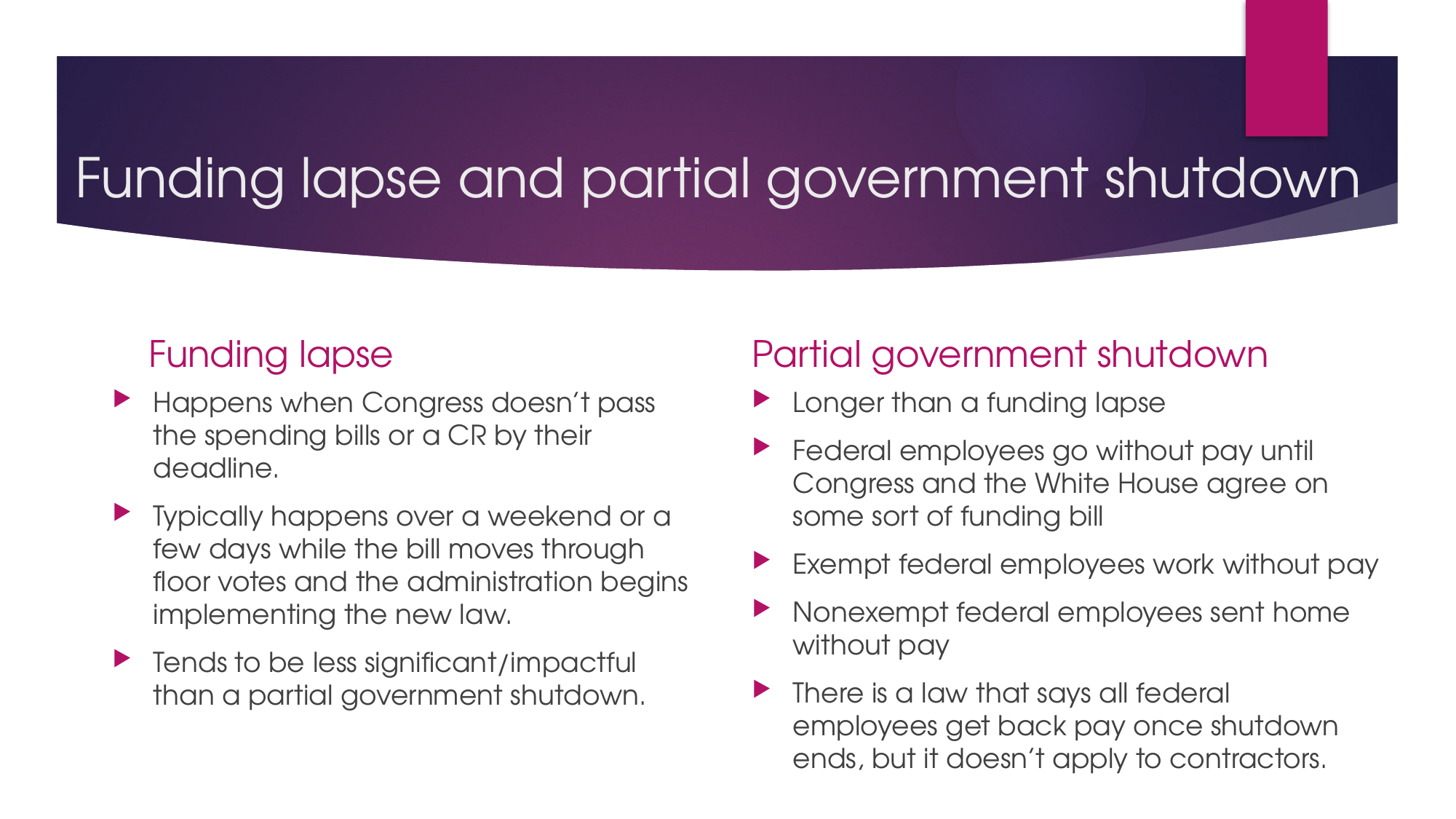

# Funding lapse and partial government shutdown
Funding lapse
Partial government shutdown
Happens when Congress doesn’t pass the spending bills or a CR by their deadline.
Typically happens over a weekend or a few days while the bill moves through floor votes and the administration begins implementing the new law.
Tends to be less significant/impactful than a partial government shutdown.
Longer than a funding lapse
Federal employees go without pay until Congress and the White House agree on some sort of funding bill
Exempt federal employees work without pay
Nonexempt federal employees sent home without pay
There is a law that says all federal employees get back pay once shutdown ends, but it doesn’t apply to contractors.